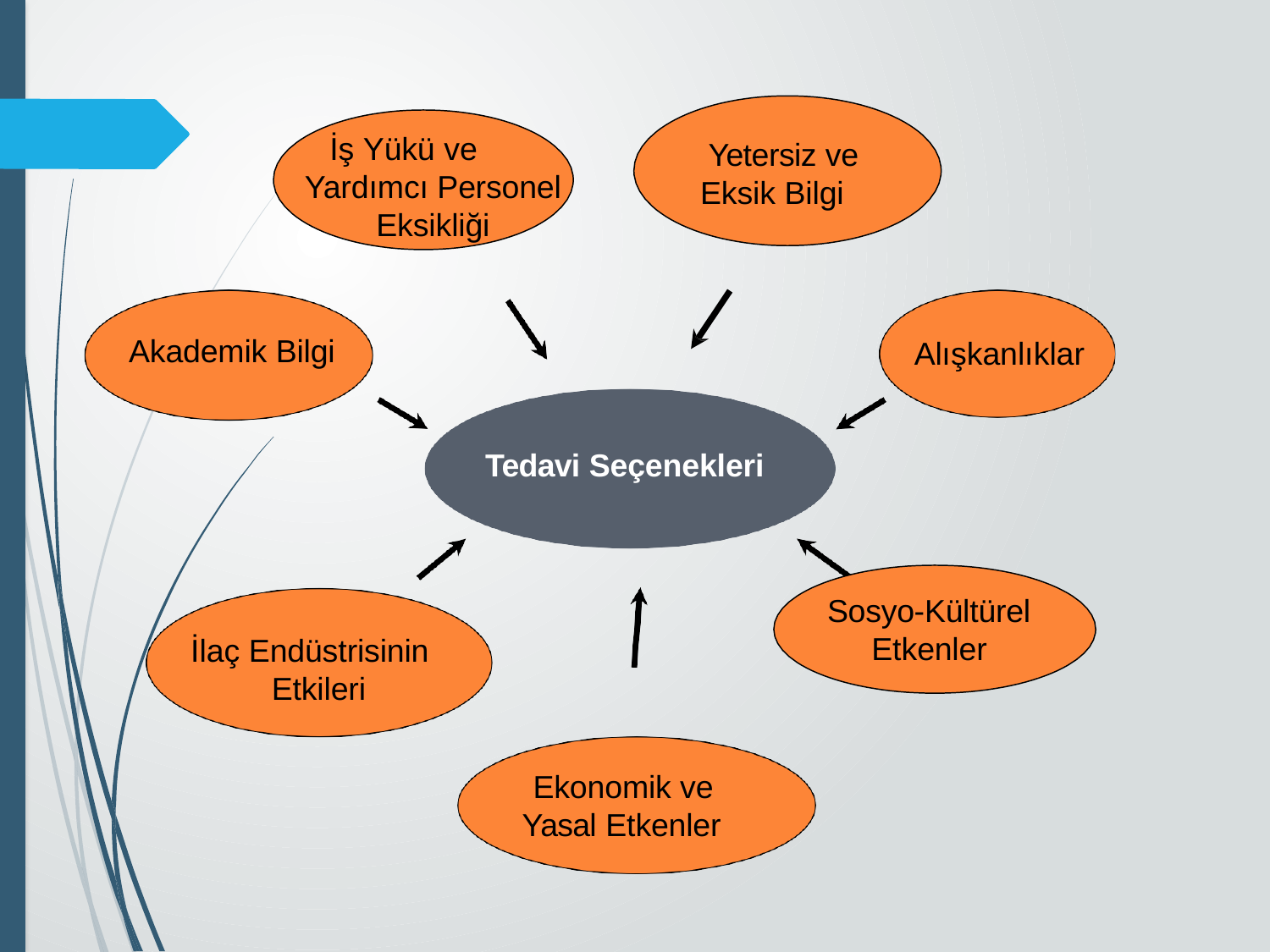

İş Yükü ve
Yardımcı Personel Eksikliği
Yetersiz ve  Eksik Bilgi

Akademik Bilgi
Alışkanlıklar
Tedavi Seçenekleri

Sosyo-Kültürel
Etkenler
İlaç Endüstrisinin  Etkileri
Ekonomik ve  Yasal Etkenler